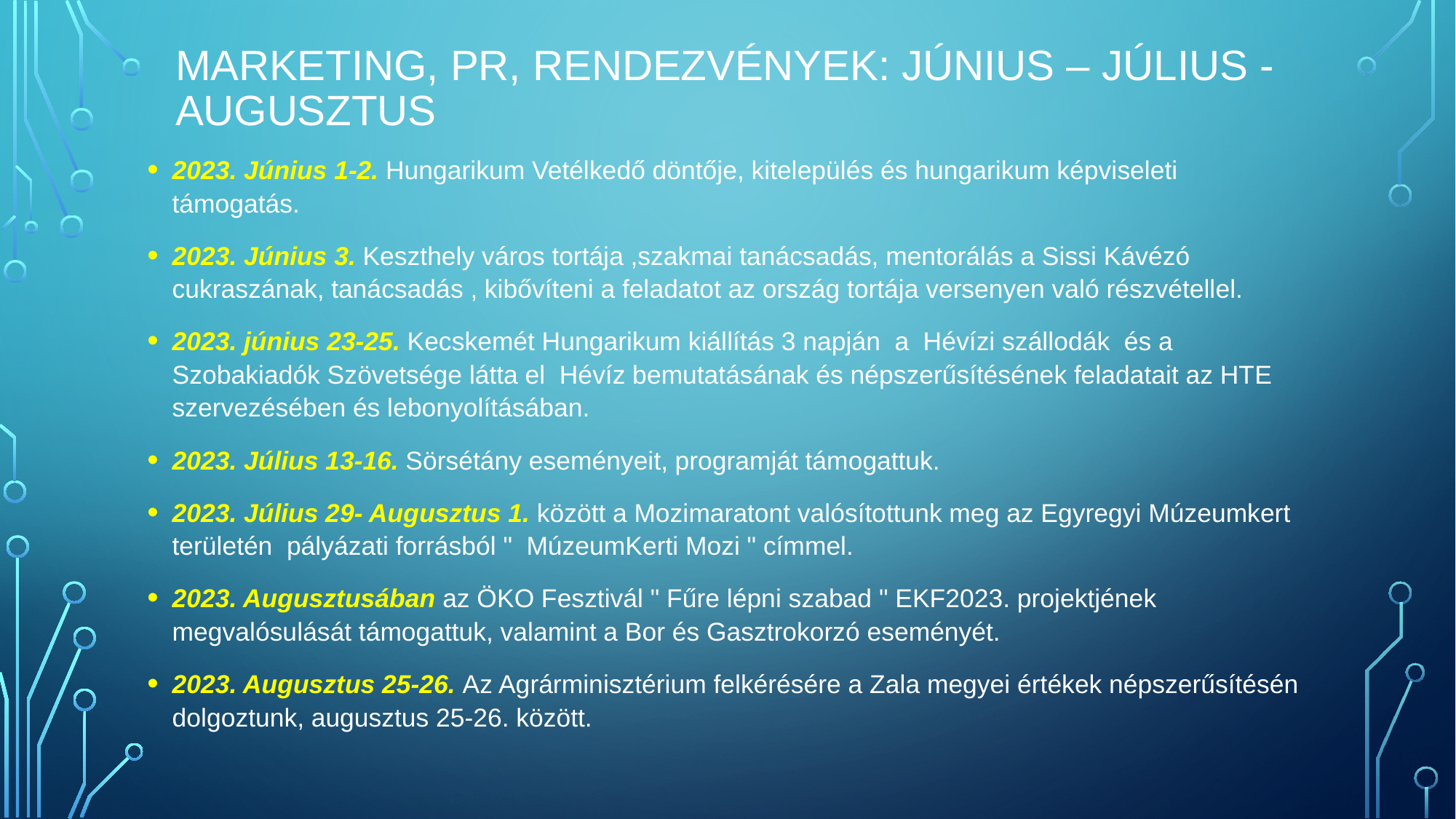

# Marketing, PR, Rendezvények: Június – Július - augusztus
2023. Június 1-2. Hungarikum Vetélkedő döntője, kitelepülés és hungarikum képviseleti támogatás.
2023. Június 3. Keszthely város tortája ,szakmai tanácsadás, mentorálás a Sissi Kávézó cukraszának, tanácsadás , kibővíteni a feladatot az ország tortája versenyen való részvétellel.
2023. június 23-25. Kecskemét Hungarikum kiállítás 3 napján  a  Hévízi szállodák  és a Szobakiadók Szövetsége látta el  Hévíz bemutatásának és népszerűsítésének feladatait az HTE szervezésében és lebonyolításában.
2023. Július 13-16. Sörsétány eseményeit, programját támogattuk.
2023. Július 29- Augusztus 1. között a Mozimaratont valósítottunk meg az Egyregyi Múzeumkert  területén  pályázati forrásból "  MúzeumKerti Mozi " címmel.
2023. Augusztusában az ÖKO Fesztivál " Fűre lépni szabad " EKF2023. projektjének megvalósulását támogattuk, valamint a Bor és Gasztrokorzó eseményét.
2023. Augusztus 25-26. Az Agrárminisztérium felkérésére a Zala megyei értékek népszerűsítésén dolgoztunk, augusztus 25-26. között.